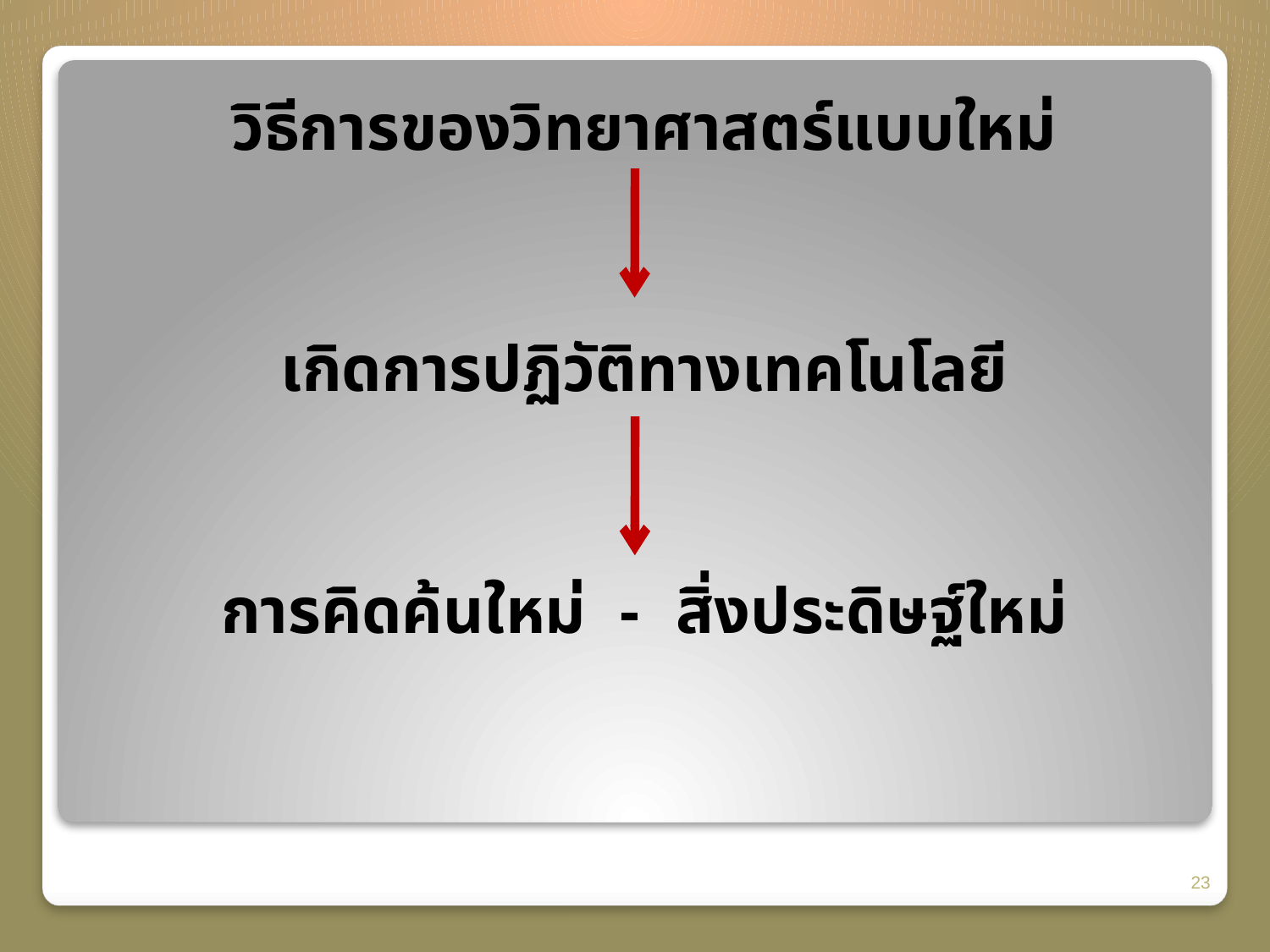

วิธีการของวิทยาศาสตร์แบบใหม่

เกิดการปฏิวัติทางเทคโนโลยี

การคิดค้นใหม่  -  สิ่งประดิษฐ์ใหม่
23